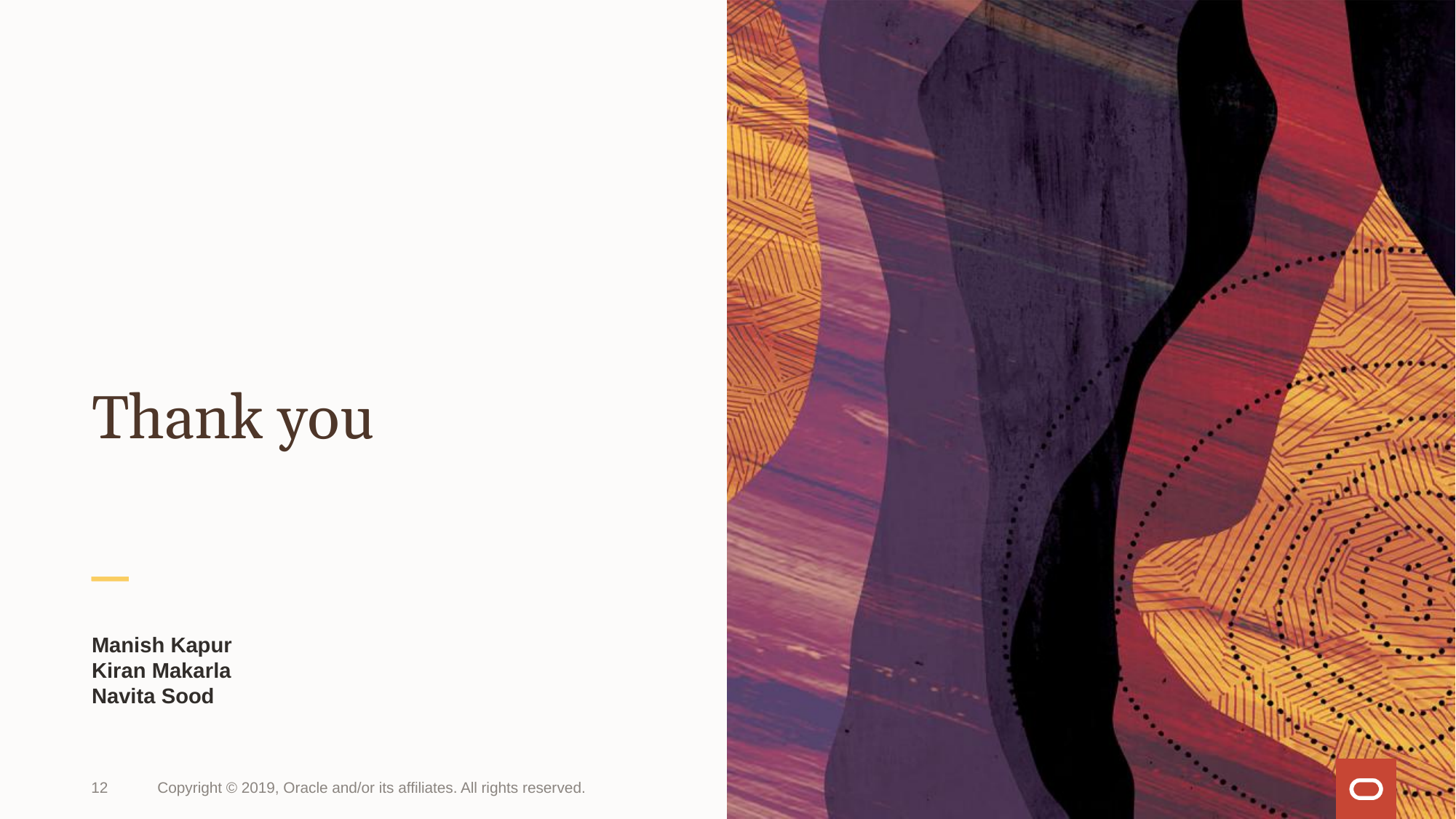

Thank you
Manish Kapur
Kiran Makarla
Navita Sood
12
Copyright © 2019, Oracle and/or its affiliates. All rights reserved.